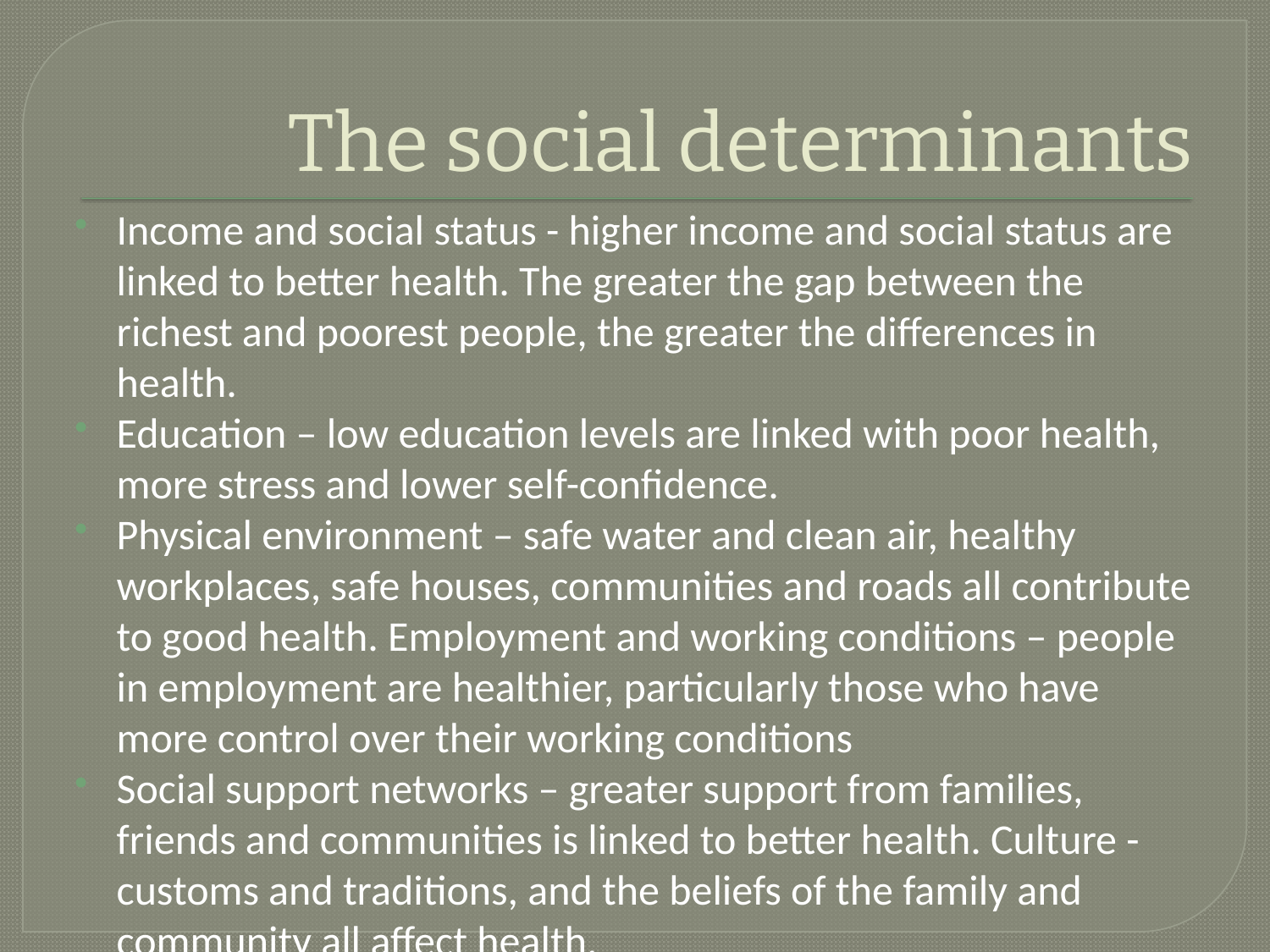

# The social determinants
Income and social status - higher income and social status are linked to better health. The greater the gap between the richest and poorest people, the greater the differences in health.
Education – low education levels are linked with poor health, more stress and lower self-confidence.
Physical environment – safe water and clean air, healthy workplaces, safe houses, communities and roads all contribute to good health. Employment and working conditions – people in employment are healthier, particularly those who have more control over their working conditions
Social support networks – greater support from families, friends and communities is linked to better health. Culture - customs and traditions, and the beliefs of the family and community all affect health.